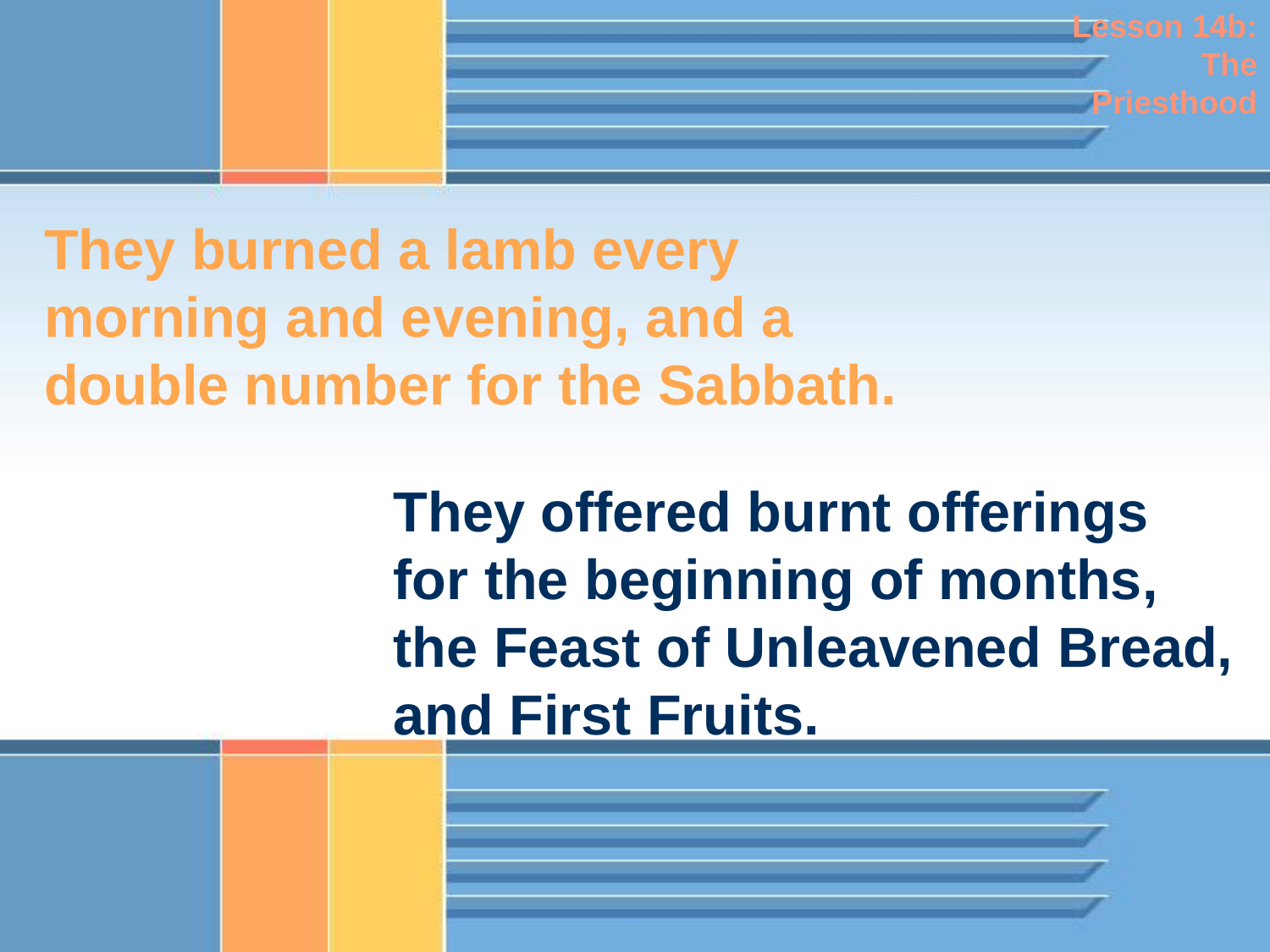

Lesson 14b: The Priesthood
They burned a lamb every morning and evening, and a double number for the Sabbath.

They offered burnt offerings for the beginning of months, the Feast of Unleavened Bread, and First Fruits.